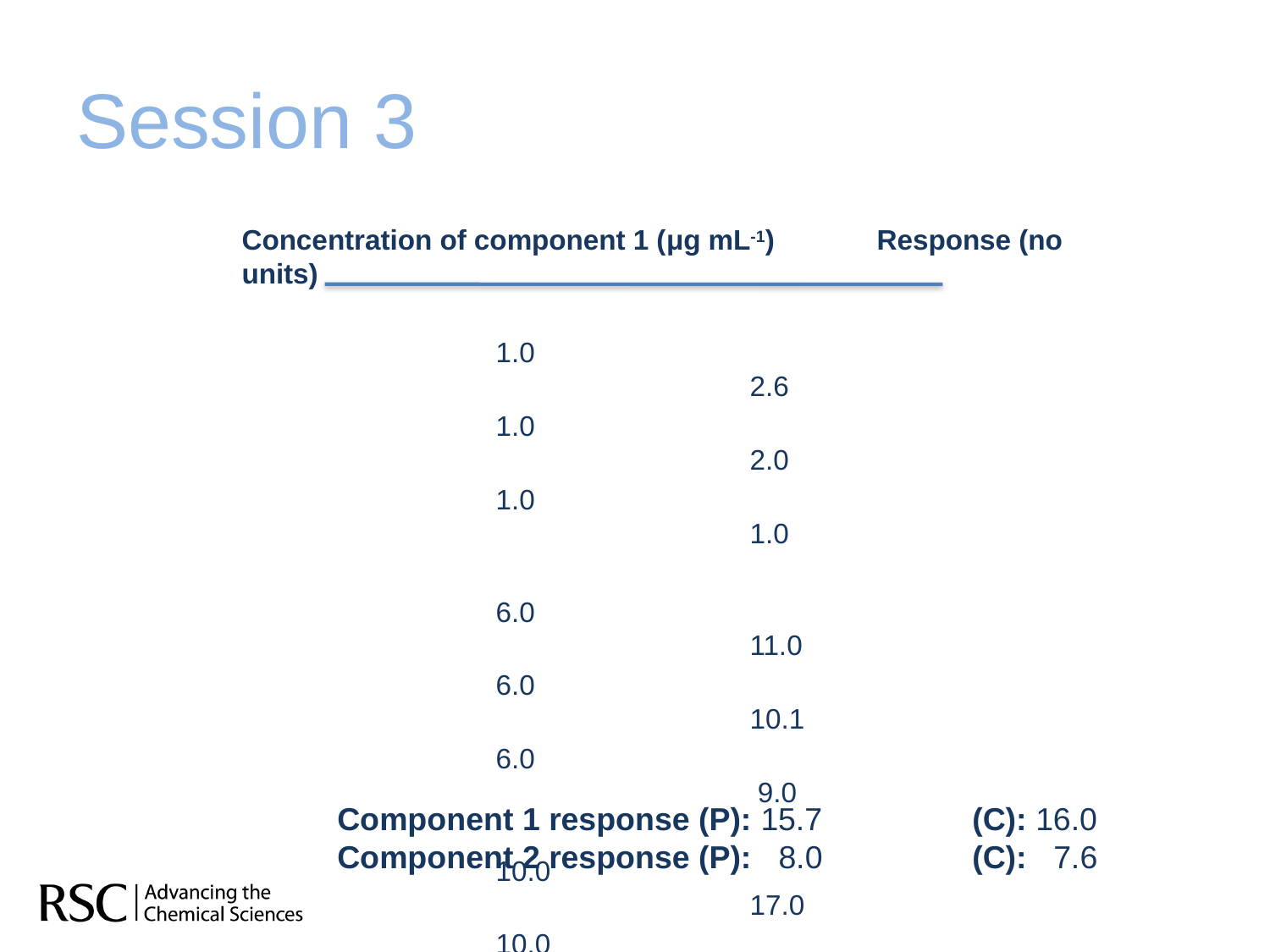

# Session 3

Concentration of component 1 (μg mL-1)	Response (no units)

		1.0								2.6
		1.0								2.0
		1.0								1.0

		6.0								11.0
		6.0								10.1
		6.0								 9.0

		10.0								17.0
		10.0								15.2
		10.0								15.6

Component 1 response (P): 15.7		(C): 16.0
Component 2 response (P):   8.0		(C):   7.6